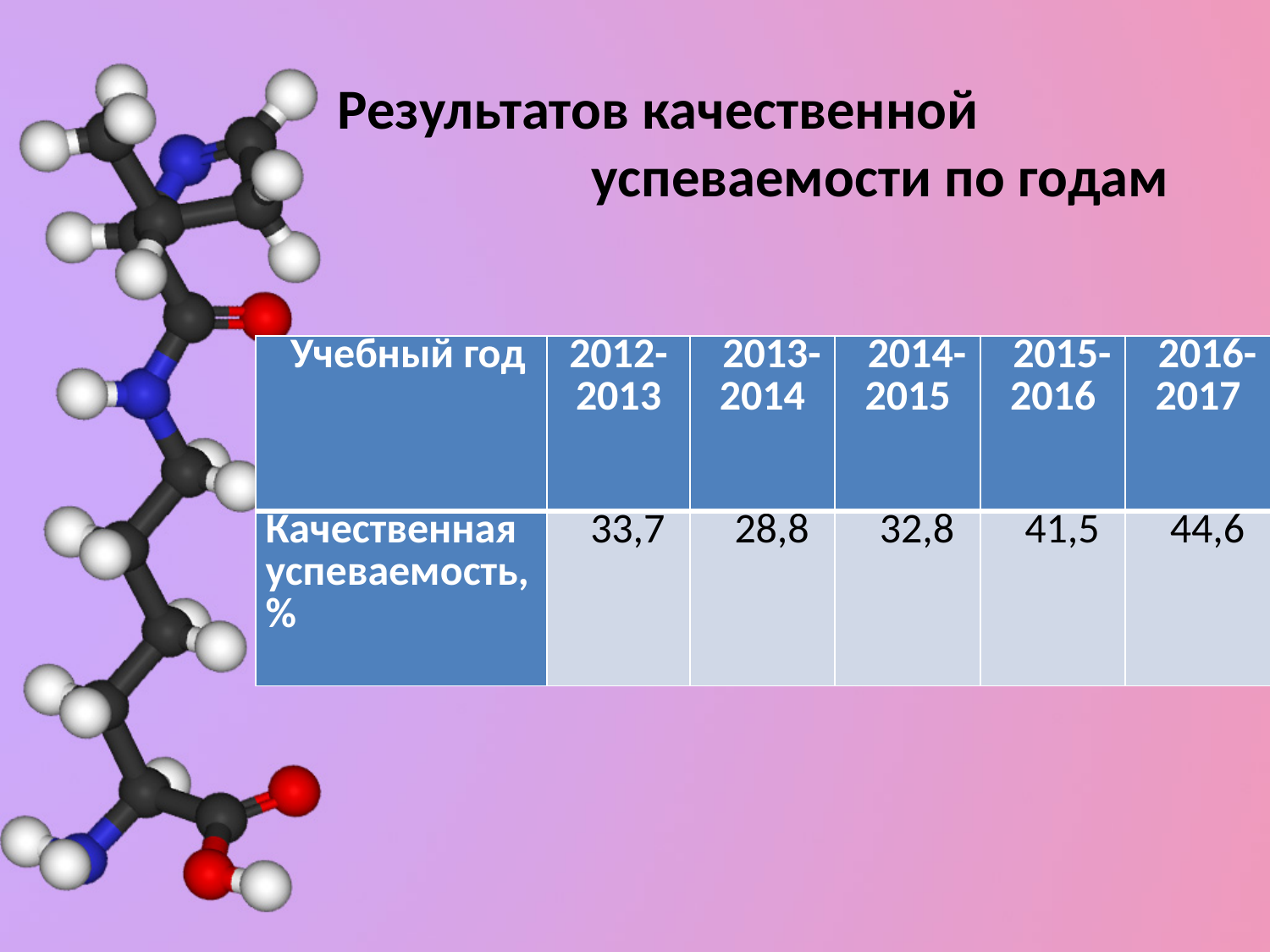

Результатов качественной
                    успеваемости по годам
| Учебный год | 2012-2013 | 2013-2014 | 2014-2015 | 2015-2016 | 2016-2017 |
| --- | --- | --- | --- | --- | --- |
| Качественная успеваемость, % | 33,7 | 28,8 | 32,8 | 41,5 | 44,6 |